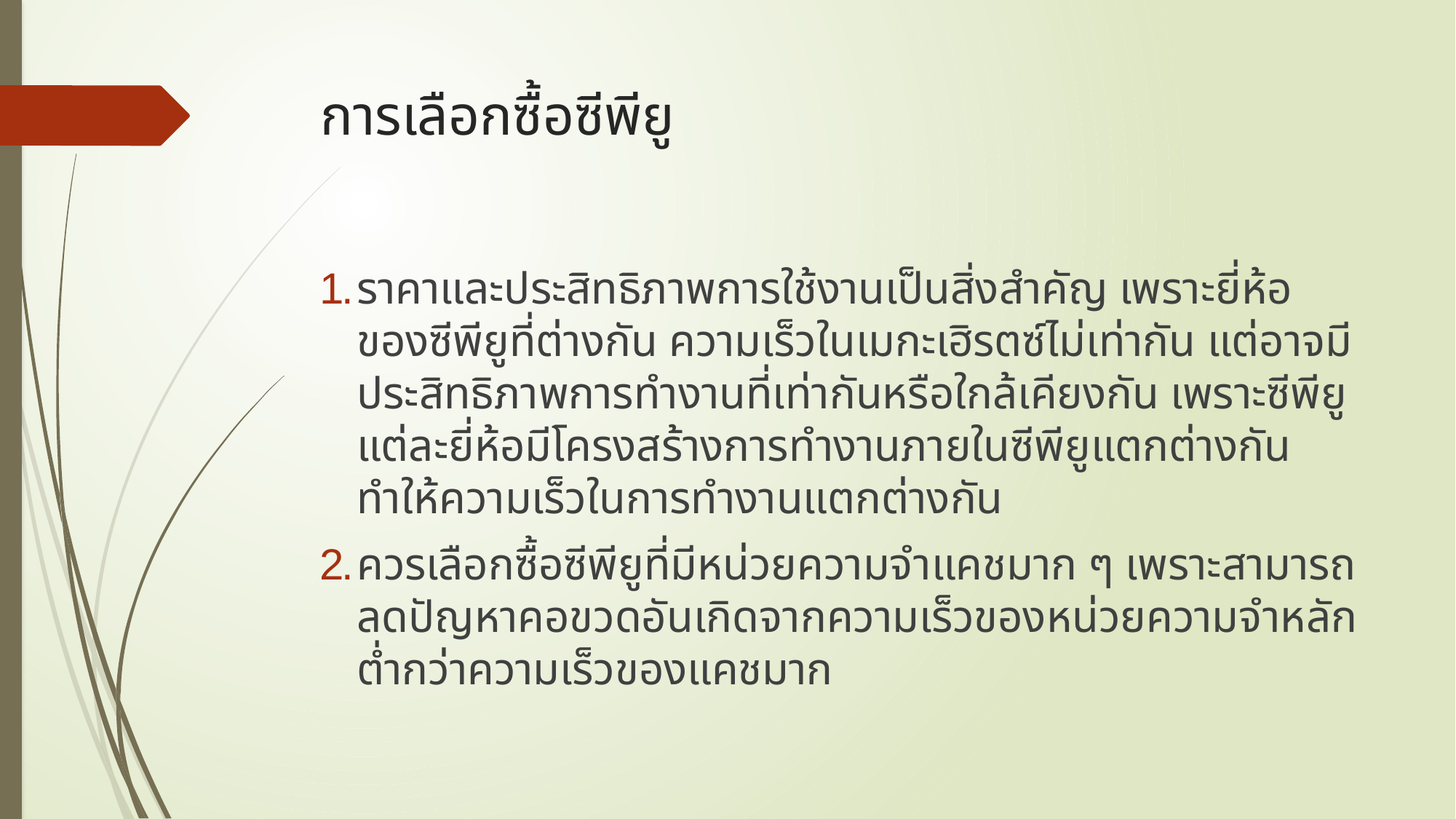

# การเลือกซื้อซีพียู
ราคาและประสิทธิภาพการใช้งานเป็นสิ่งสำคัญ เพราะยี่ห้อของซีพียูที่ต่างกัน ความเร็วในเมกะเฮิรตซ์ไม่เท่ากัน แต่อาจมีประสิทธิภาพการทำงานที่เท่ากันหรือใกล้เคียงกัน เพราะซีพียูแต่ละยี่ห้อมีโครงสร้างการทำงานภายในซีพียูแตกต่างกัน ทำให้ความเร็วในการทำงานแตกต่างกัน
ควรเลือกซื้อซีพียูที่มีหน่วยความจำแคชมาก ๆ เพราะสามารถลดปัญหาคอขวดอันเกิดจากความเร็วของหน่วยความจำหลักต่ำกว่าความเร็วของแคชมาก